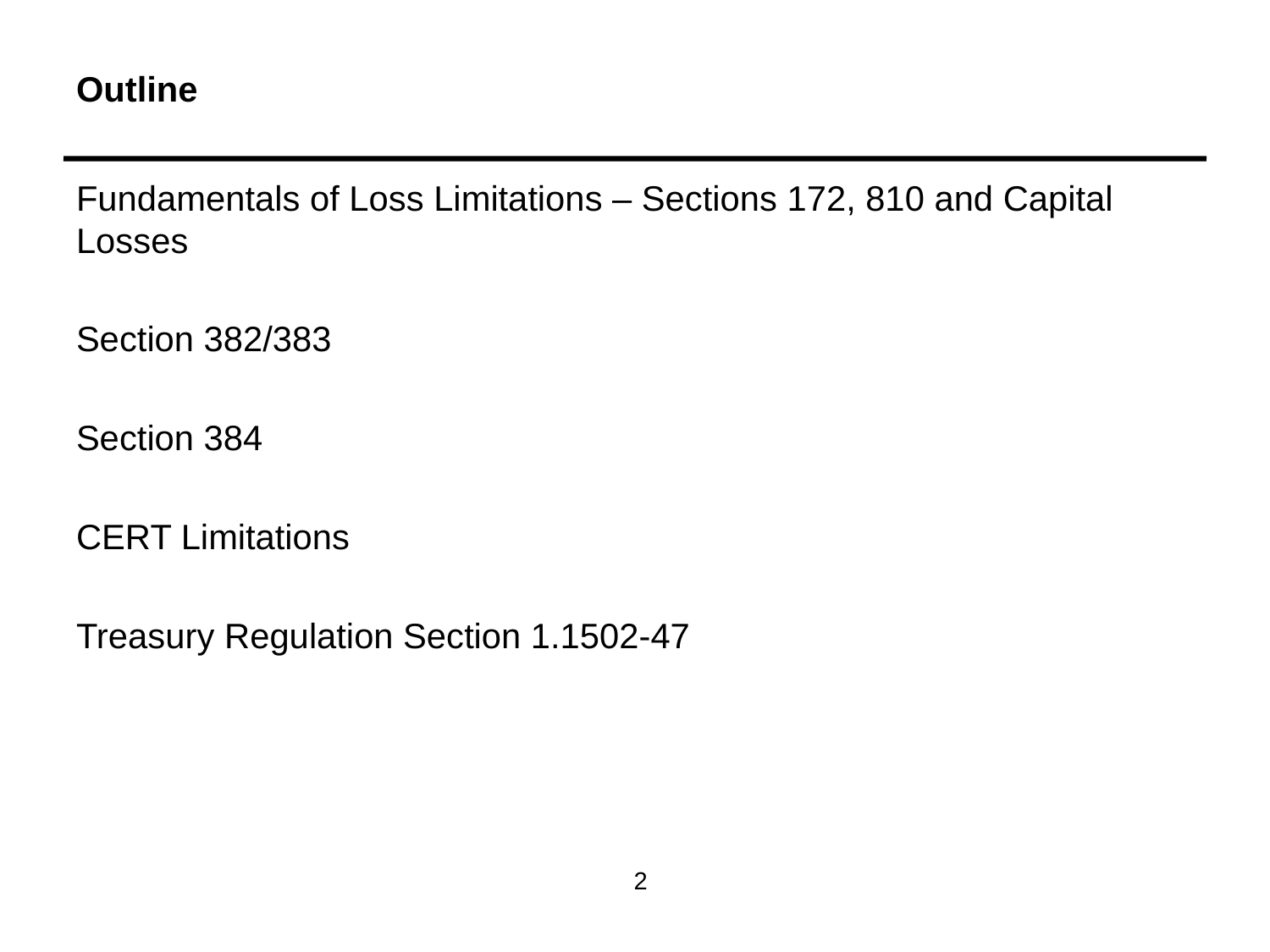

# Outline
Fundamentals of Loss Limitations – Sections 172, 810 and Capital Losses

Section 382/383

Section 384

CERT Limitations

Treasury Regulation Section 1.1502-47

2